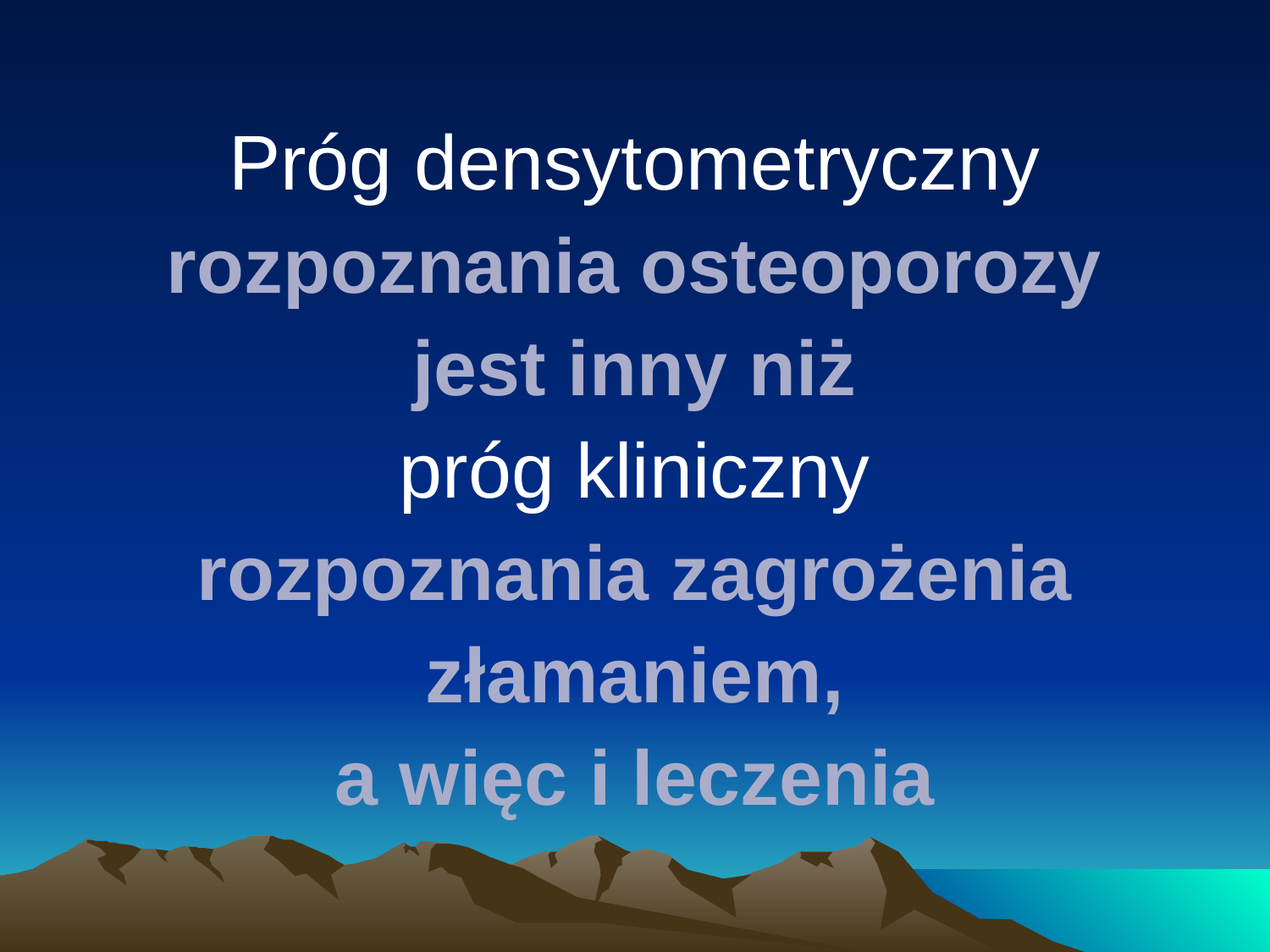

Próg densytometryczny
rozpoznania osteoporozy
jest inny niż
próg kliniczny
rozpoznania zagrożenia złamaniem,
a więc i leczenia